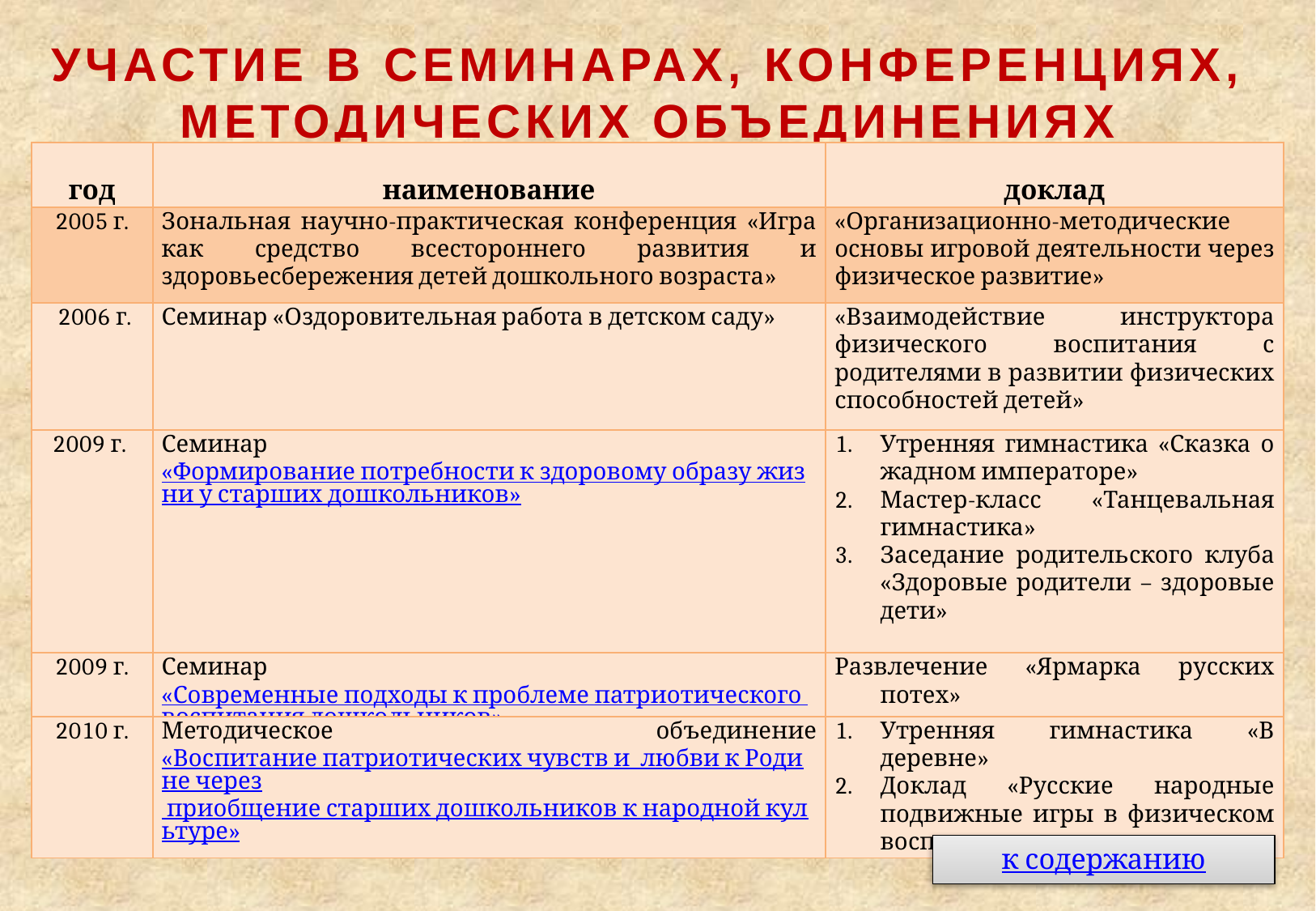

Участие в семинарах, конференциях, методических объединениях
| год | наименование | доклад |
| --- | --- | --- |
| 2005 г. | Зональная научно-практическая конференция «Игра как средство всестороннего развития и здоровьесбережения детей дошкольного возраста» | «Организационно-методические основы игровой деятельности через физическое развитие» |
| 2006 г. | Семинар «Оздоровительная работа в детском саду» | «Взаимодействие инструктора физического воспитания с родителями в развитии физических способностей детей» |
| 2009 г. | Семинар «Формирование потребности к здоровому образу жизни у старших дошкольников» | Утренняя гимнастика «Сказка о жадном императоре» Мастер-класс «Танцевальная гимнастика» Заседание родительского клуба «Здоровые родители – здоровые дети» |
| 2009 г. | Семинар «Современные подходы к проблеме патриотического воспитания дошкольников» | Развлечение «Ярмарка русских потех» |
| 2010 г. | Методическое объединение «Воспитание патриотических чувств и любви к Родине через приобщение старших дошкольников к народной культуре» | Утренняя гимнастика «В деревне» Доклад «Русские народные подвижные игры в физическом воспитании дошкольников» |
к содержанию
к содержанию